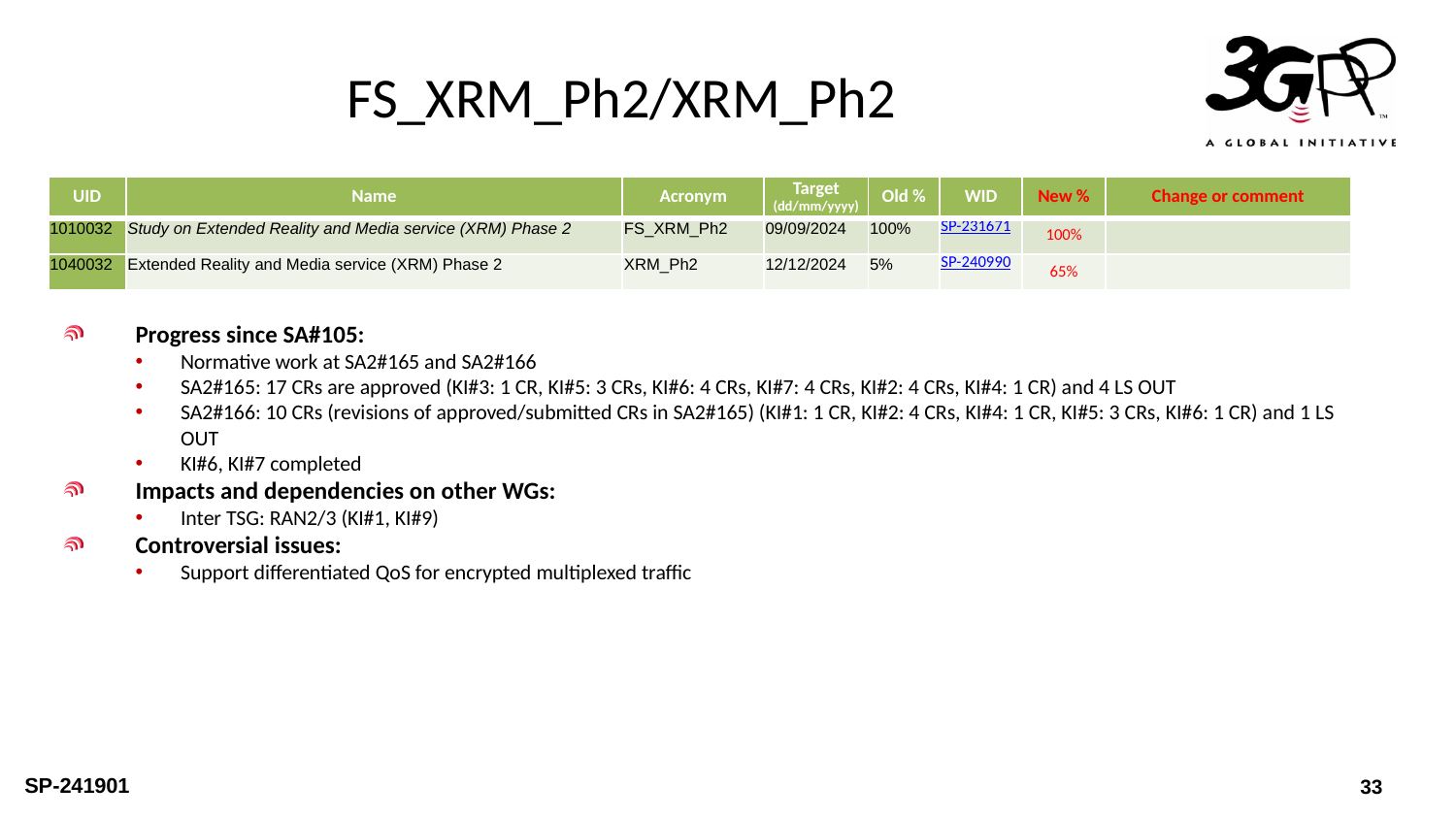

# FS_XRM_Ph2/XRM_Ph2
| UID | Name | Acronym | Target (dd/mm/yyyy) | Old % | WID | New % | Change or comment |
| --- | --- | --- | --- | --- | --- | --- | --- |
| 1010032 | Study on Extended Reality and Media service (XRM) Phase 2 | FS\_XRM\_Ph2 | 09/09/2024 | 100% | SP-231671 | 100% |  |
| 1040032 | Extended Reality and Media service (XRM) Phase 2 | XRM\_Ph2 | 12/12/2024 | 5% | SP-240990 | 65% |  |
Progress since SA#105:
Normative work at SA2#165 and SA2#166
SA2#165: 17 CRs are approved (KI#3: 1 CR, KI#5: 3 CRs, KI#6: 4 CRs, KI#7: 4 CRs, KI#2: 4 CRs, KI#4: 1 CR) and 4 LS OUT
SA2#166: 10 CRs (revisions of approved/submitted CRs in SA2#165) (KI#1: 1 CR, KI#2: 4 CRs, KI#4: 1 CR, KI#5: 3 CRs, KI#6: 1 CR) and 1 LS OUT
KI#6, KI#7 completed
Impacts and dependencies on other WGs:
Inter TSG: RAN2/3 (KI#1, KI#9)
Controversial issues:
Support differentiated QoS for encrypted multiplexed traffic